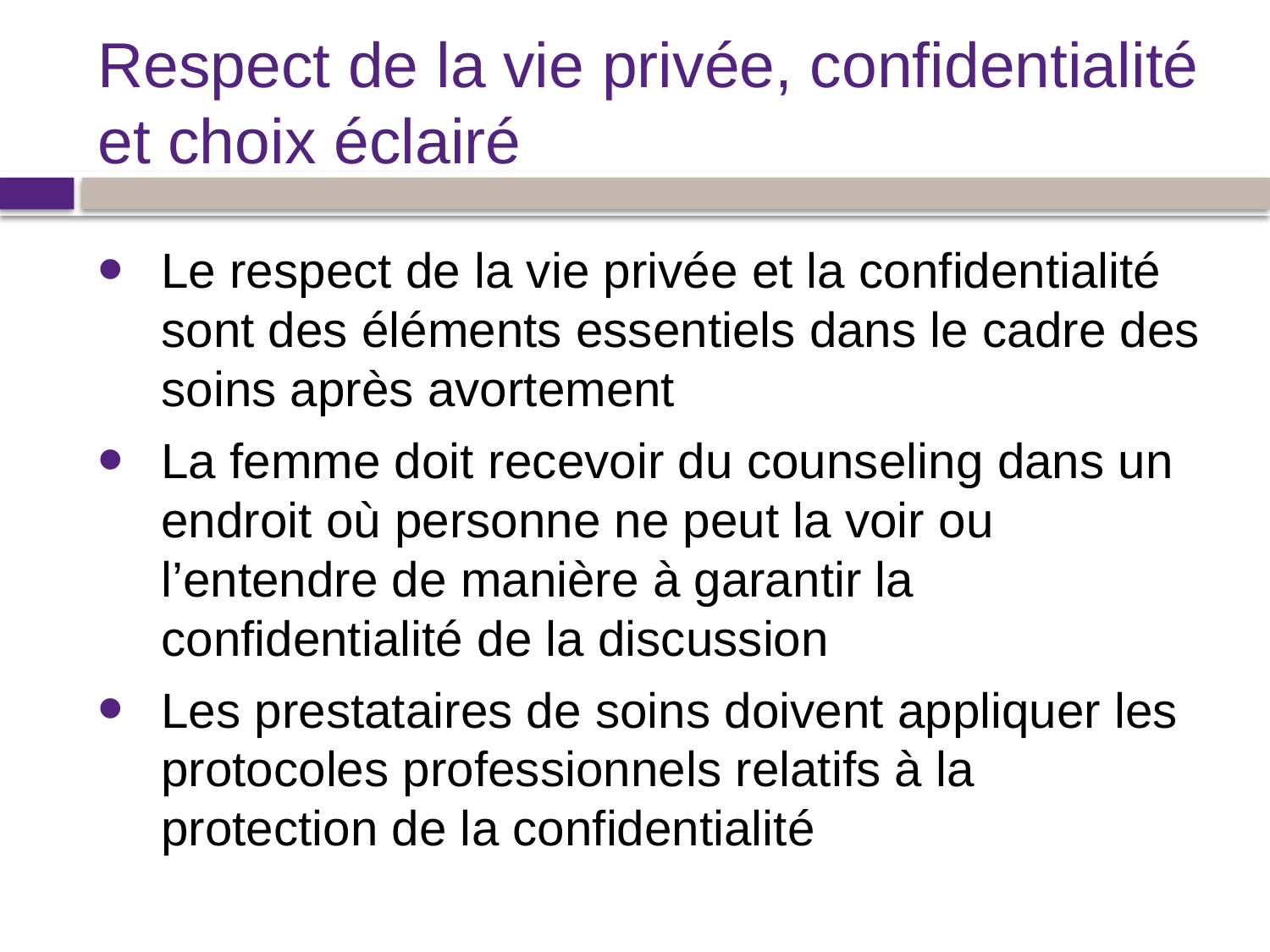

# Respect de la vie privée, confidentialité et choix éclairé
Le respect de la vie privée et la confidentialité sont des éléments essentiels dans le cadre des soins après avortement
La femme doit recevoir du counseling dans un endroit où personne ne peut la voir ou l’entendre de manière à garantir la confidentialité de la discussion
Les prestataires de soins doivent appliquer les protocoles professionnels relatifs à la protection de la confidentialité